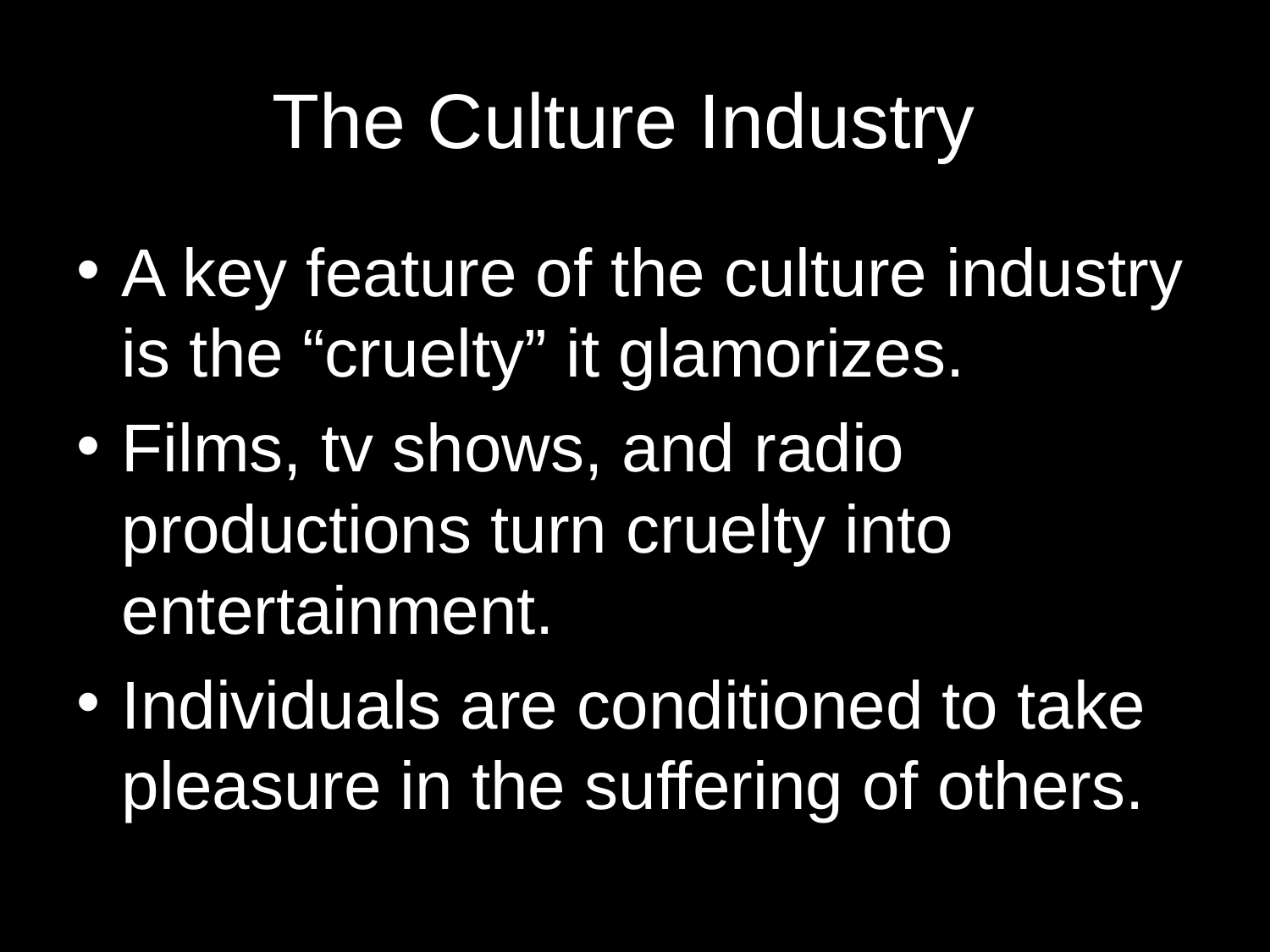

# The Culture Industry
A key feature of the culture industry is the “cruelty” it glamorizes.
Films, tv shows, and radio productions turn cruelty into entertainment.
Individuals are conditioned to take pleasure in the suffering of others.